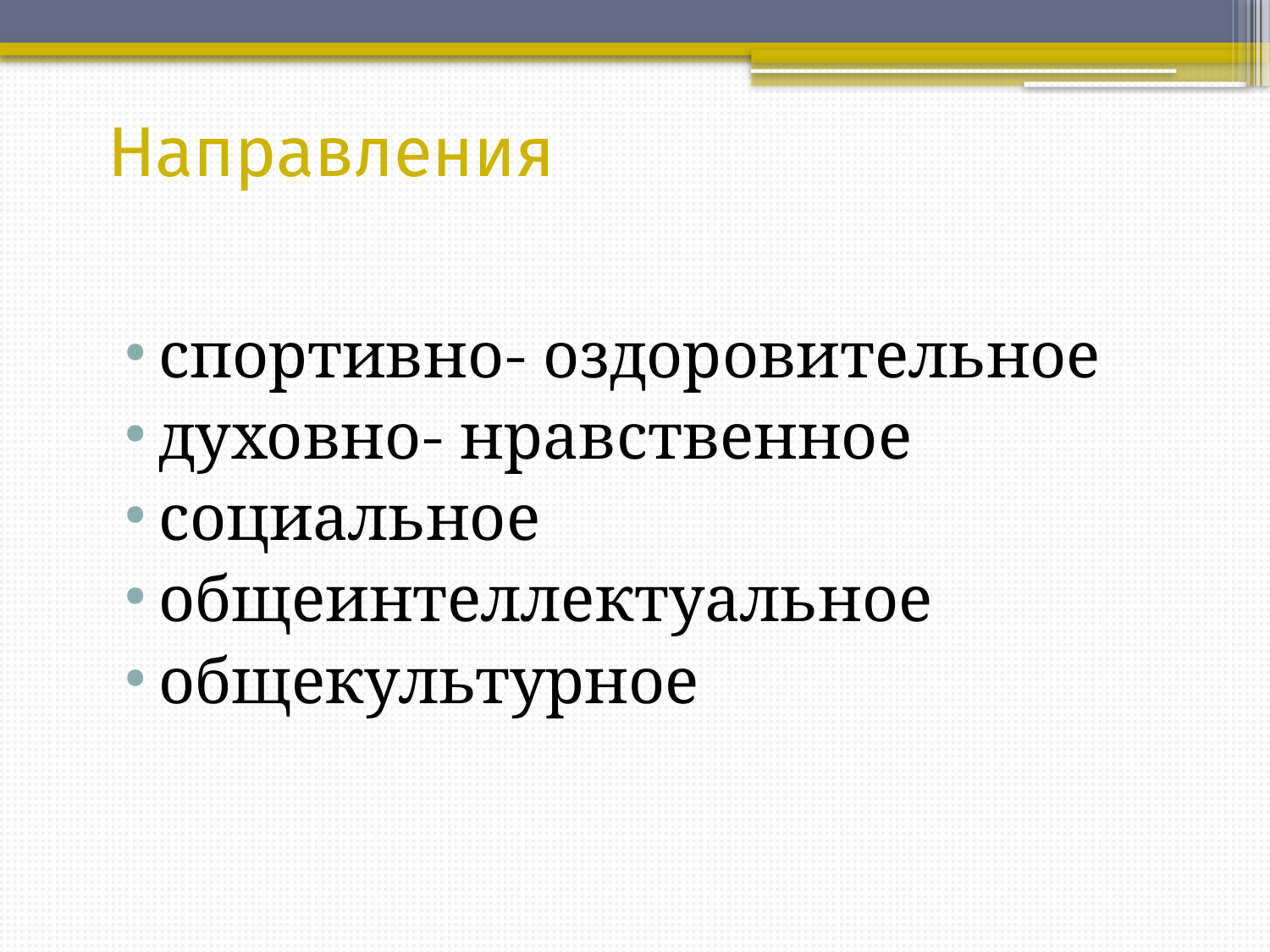

# Направления

спортивно- оздоровительное
духовно- нравственное
социальное
общеинтеллектуальное
общекультурное